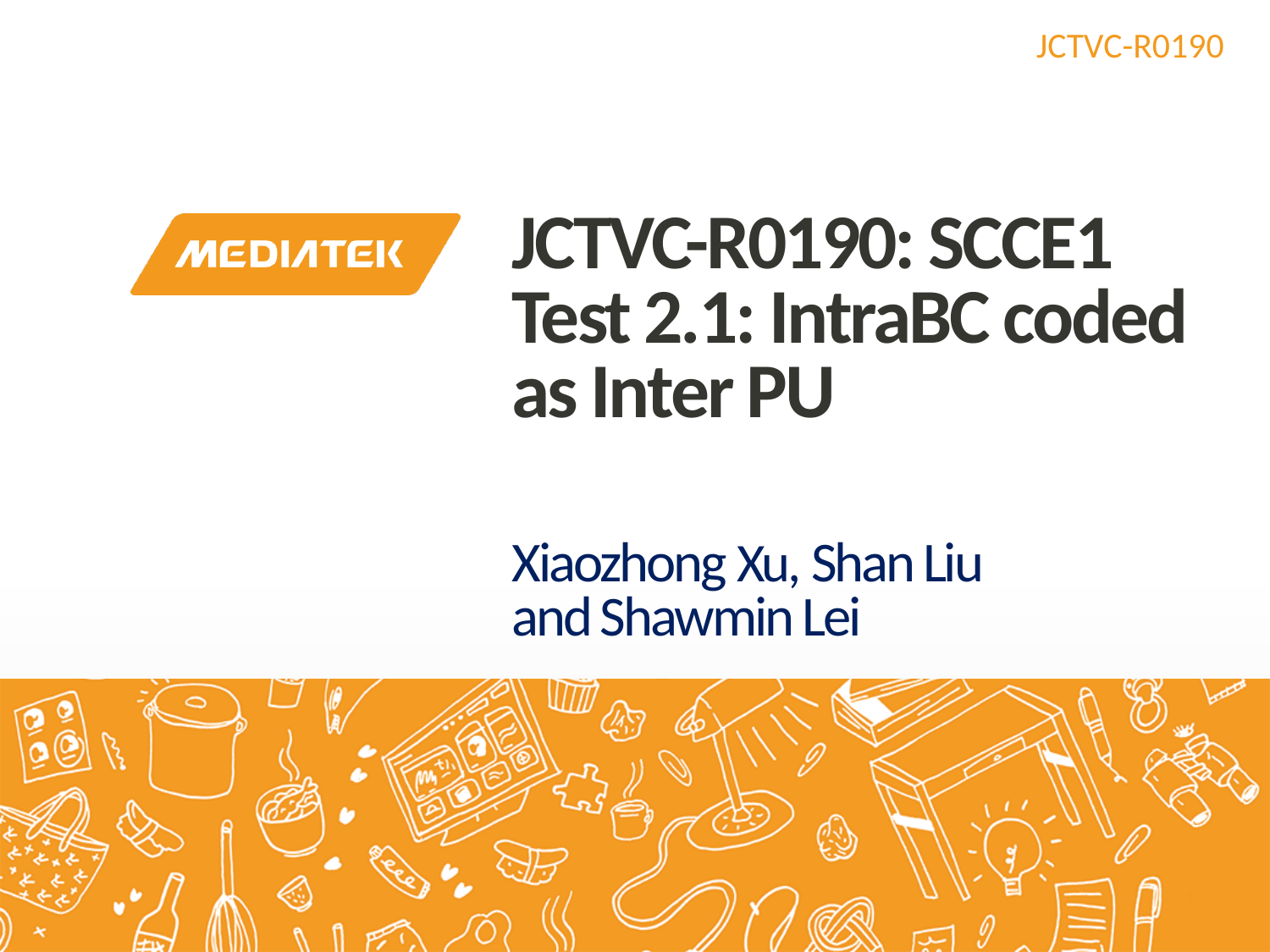

# JCTVC-R0190: SCCE1 Test 2.1: IntraBC coded as Inter PU
Xiaozhong Xu, Shan Liu and Shawmin Lei
1